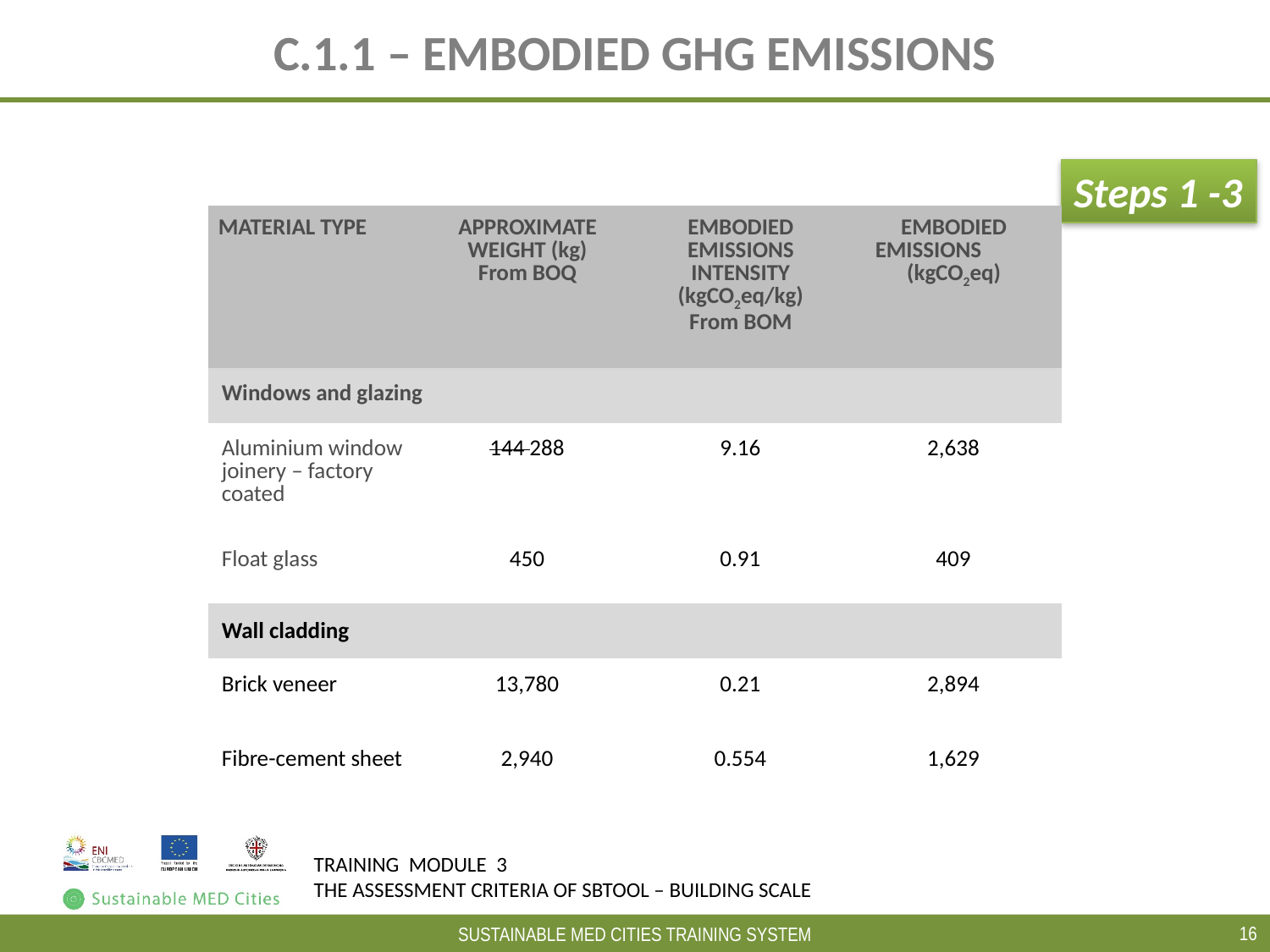

# C.1.1 – EMBODIED GHG EMISSIONS

Steps 1 -3
| MATERIAL TYPE | APPROXIMATE WEIGHT (kg) From BOQ | EMBODIED EMISSIONS INTENSITY (kgCO2eq/kg) From BOM | EMBODIED EMISSIONS (kgCO2eq) |
| --- | --- | --- | --- |
| Windows and glazing |  |  |  |
| Aluminium window joinery – factory coated | 144 288 | 9.16 | 2,638 |
| Float glass | 450 | 0.91 | 409 |
| Wall cladding |  |  |  |
| Brick veneer | 13,780 | 0.21 | 2,894 |
| Fibre-cement sheet | 2,940 | 0.554 | 1,629 |
16